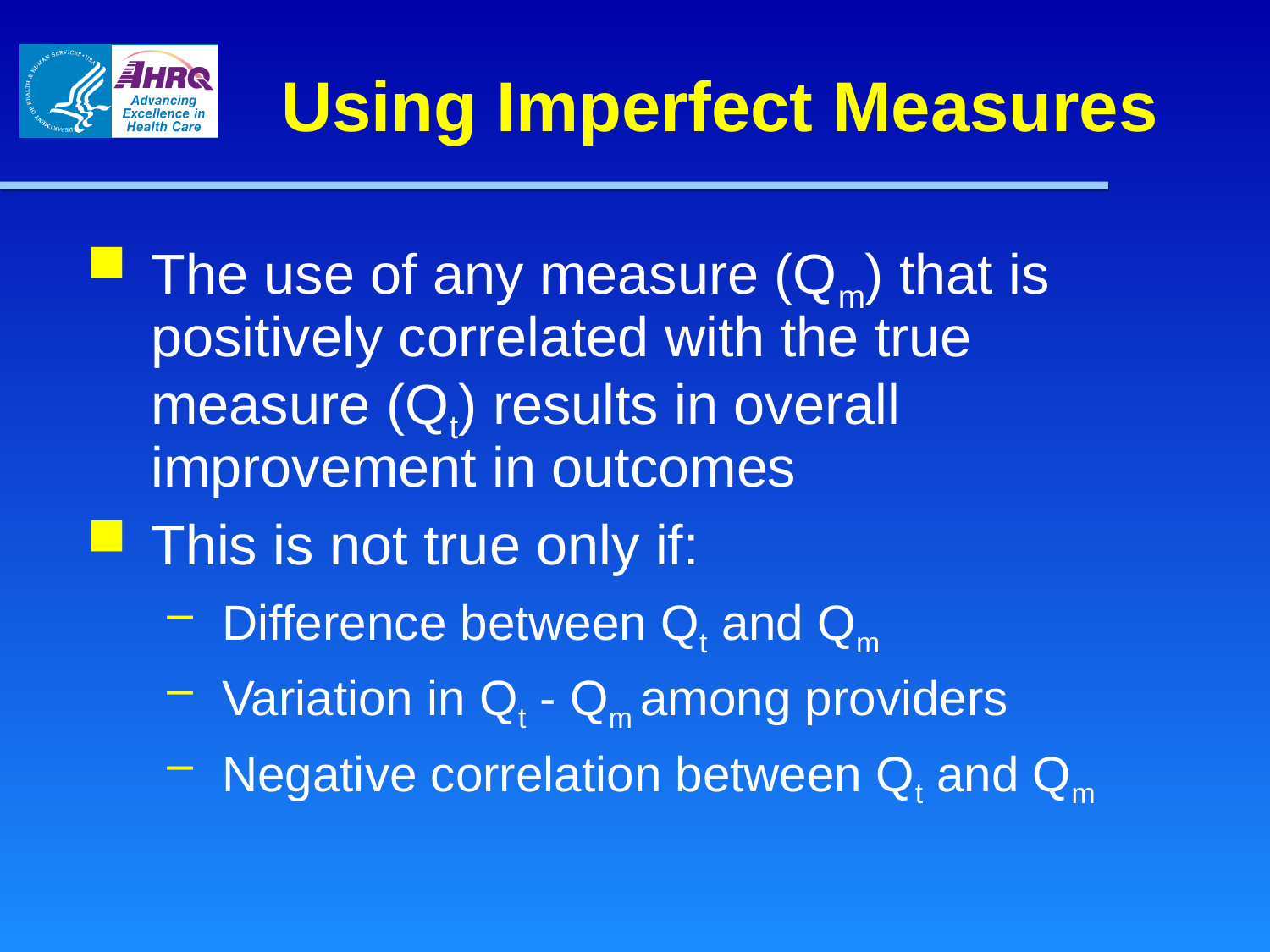

# Using Imperfect Measures
The use of any measure (Qm) that is positively correlated with the true measure (Qt) results in overall improvement in outcomes
This is not true only if:
Difference between Qt and Qm
Variation in Qt - Qm among providers
Negative correlation between Qt and Qm